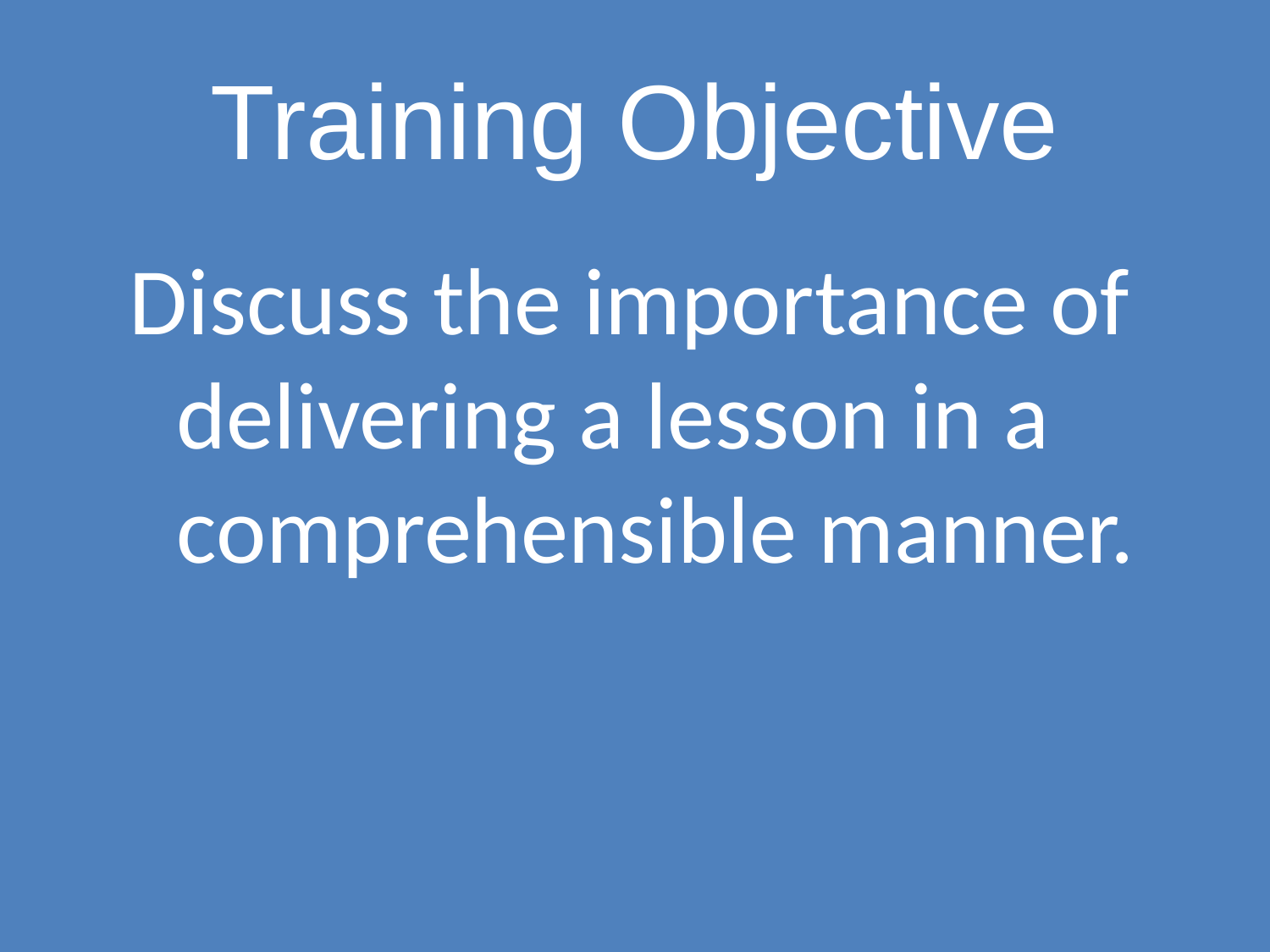

# Training Objective
Discuss the importance of delivering a lesson in a comprehensible manner.